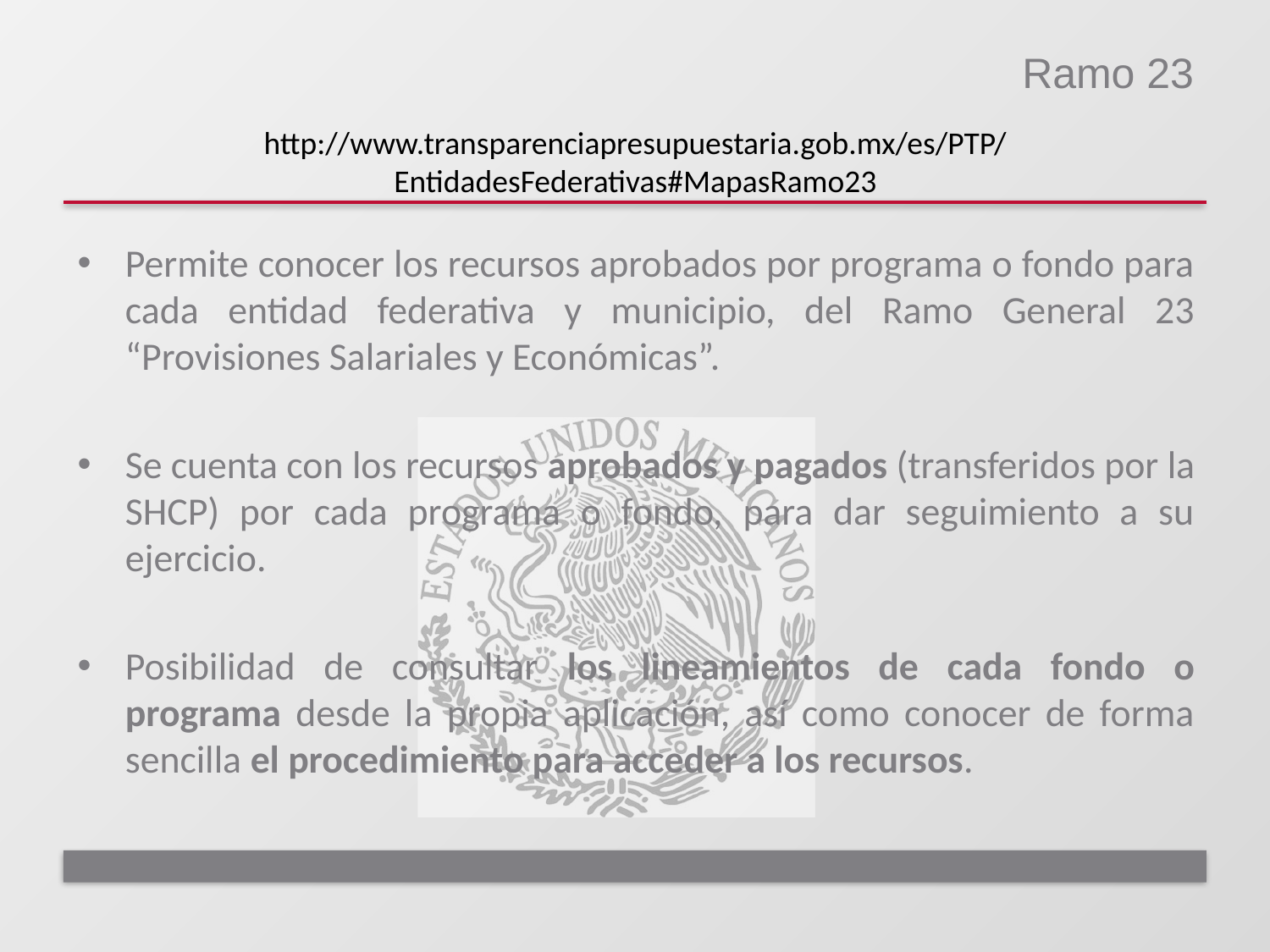

# Ramo 23
http://www.transparenciapresupuestaria.gob.mx/es/PTP/EntidadesFederativas#MapasRamo23
Permite conocer los recursos aprobados por programa o fondo para cada entidad federativa y municipio, del Ramo General 23 “Provisiones Salariales y Económicas”.

Se cuenta con los recursos aprobados y pagados (transferidos por la SHCP) por cada programa o fondo, para dar seguimiento a su ejercicio.

Posibilidad de consultar los lineamientos de cada fondo o programa desde la propia aplicación, así como conocer de forma sencilla el procedimiento para acceder a los recursos.